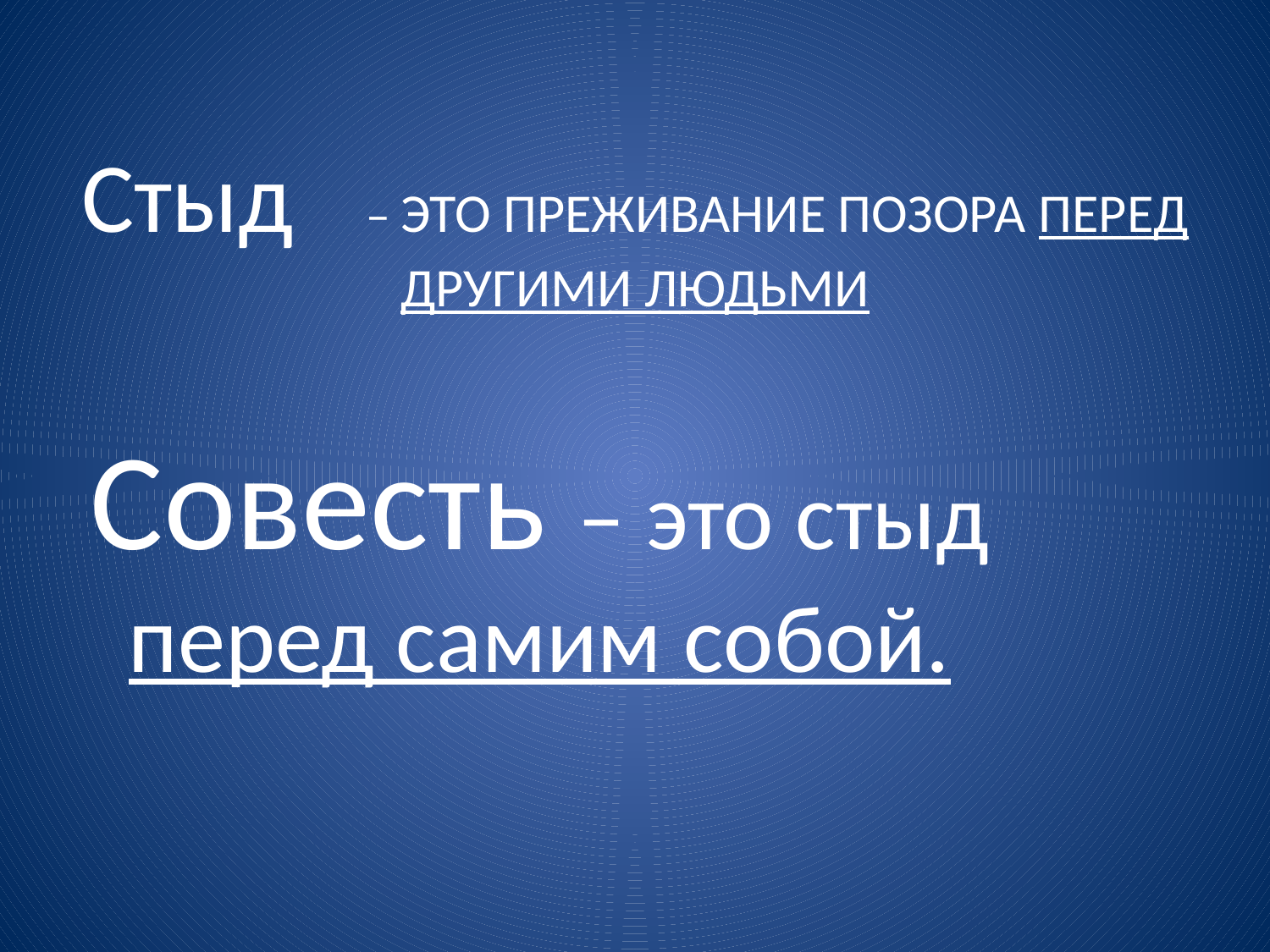

# Стыд    – ЭТО ПРЕЖИВАНИЕ ПОЗОРА ПЕРЕД ДРУГИМИ ЛЮДЬМИ
Совесть – это стыд перед самим собой.